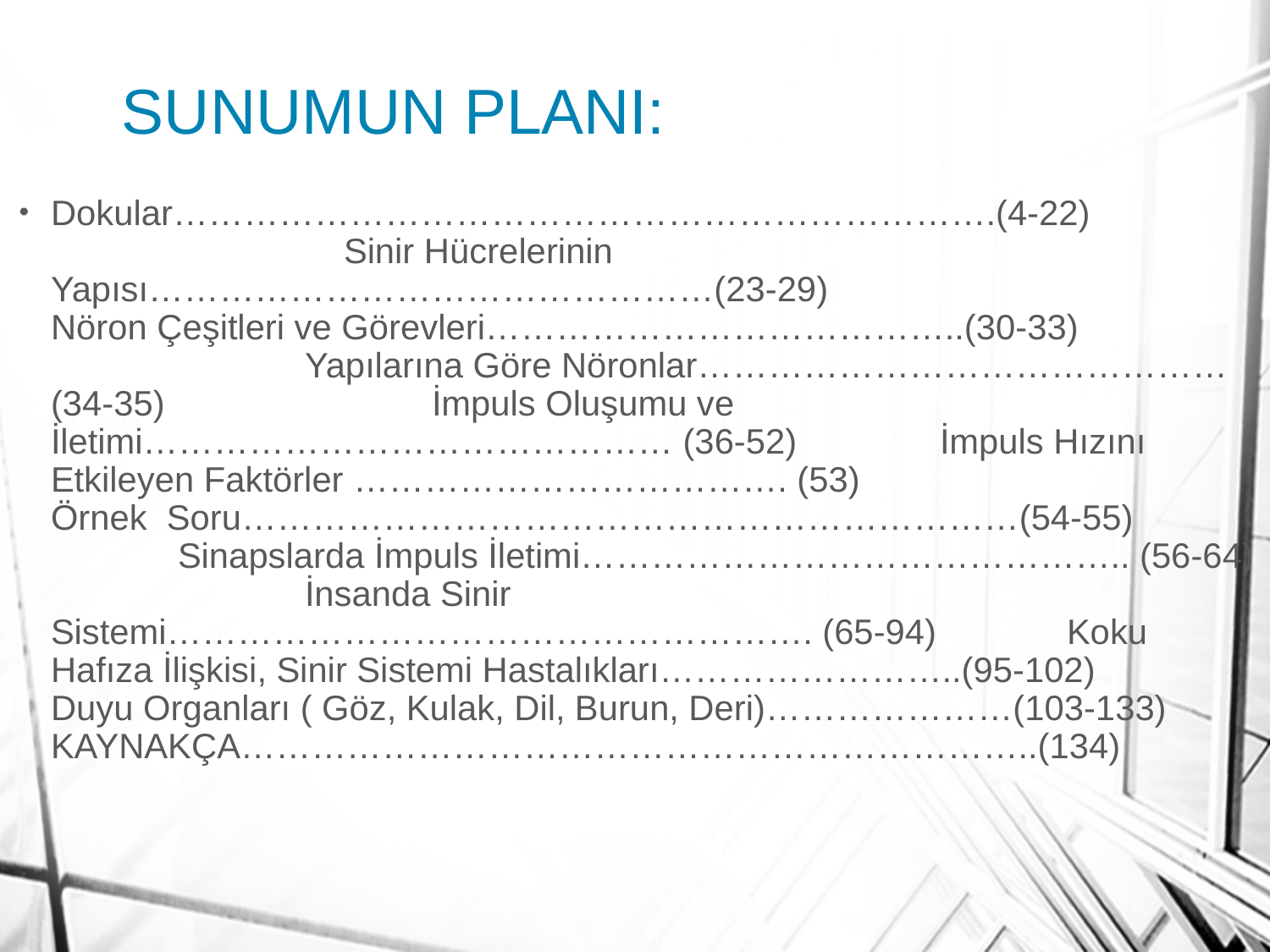

# SUNUMUN PLANI:
Dokular…………………………………………………………….(4-22)	  	 	    Sinir Hücrelerinin Yapısı…………………………………………(23-29)			Nöron Çeşitleri ve Görevleri…………………………………..(30-33)			Yapılarına Göre Nöronlar……………………………………… (34-35)			İmpuls Oluşumu ve İletimi……………………………………… (36-52) 		İmpuls Hızını Etkileyen Faktörler ………………………………. (53)			Örnek  Soru…………………………………………………………(54-55)		Sinapslarda İmpuls İletimi……………………………………….. (56-64)		İnsanda Sinir Sistemi………………………………………………. (65-94)		Koku Hafıza İlişkisi, Sinir Sistemi Hastalıkları……………………..(95-102)	Duyu Organları ( Göz, Kulak, Dil, Burun, Deri)…………………(103-133)	KAYNAKÇA…………………………………………………………..(134)